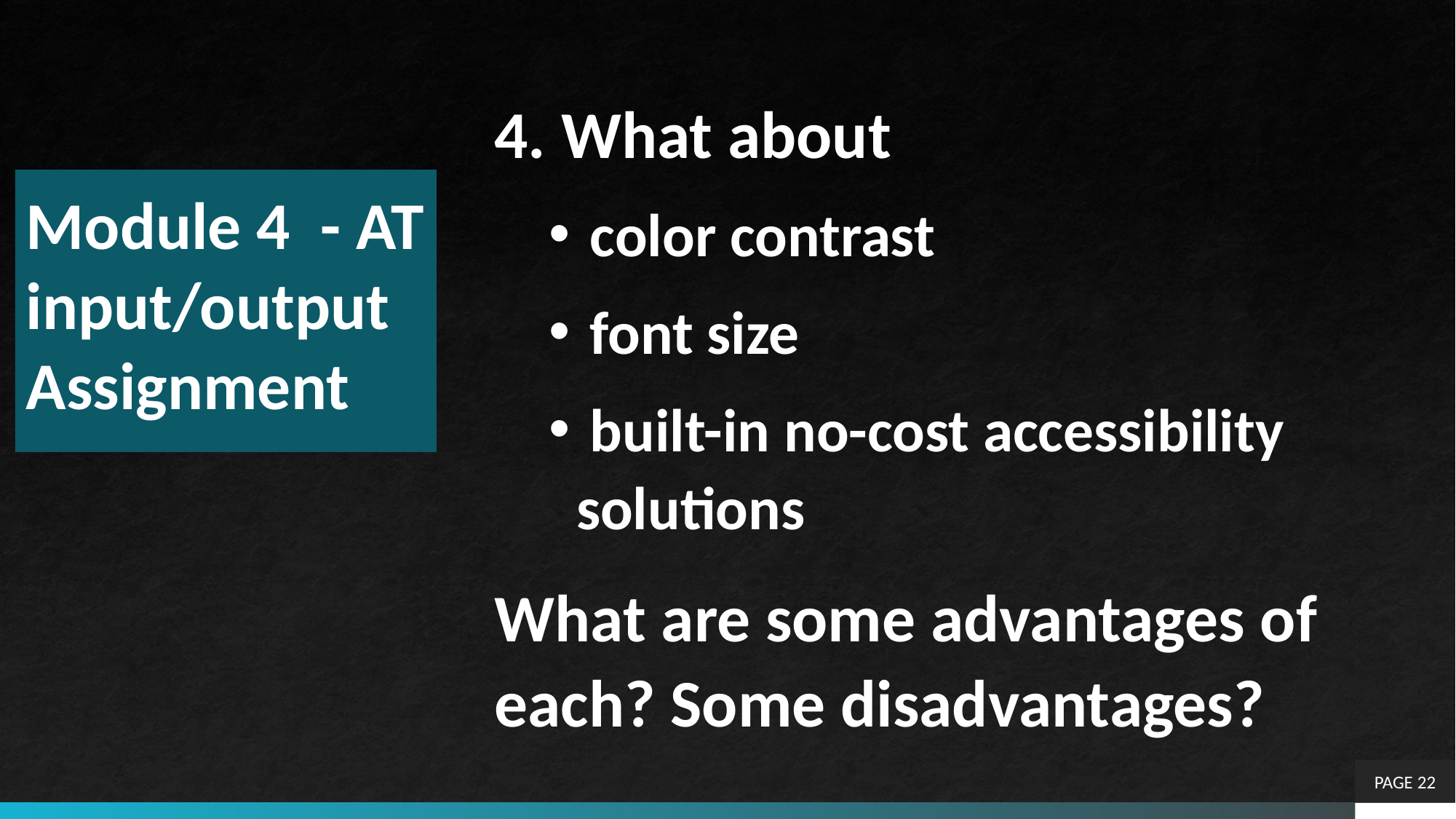

4. What about
 color contrast
 font size
 built-in no-cost accessibility solutions
What are some advantages of each? Some disadvantages?

# Module 4  - AT input/output Assignment
PAGE 22